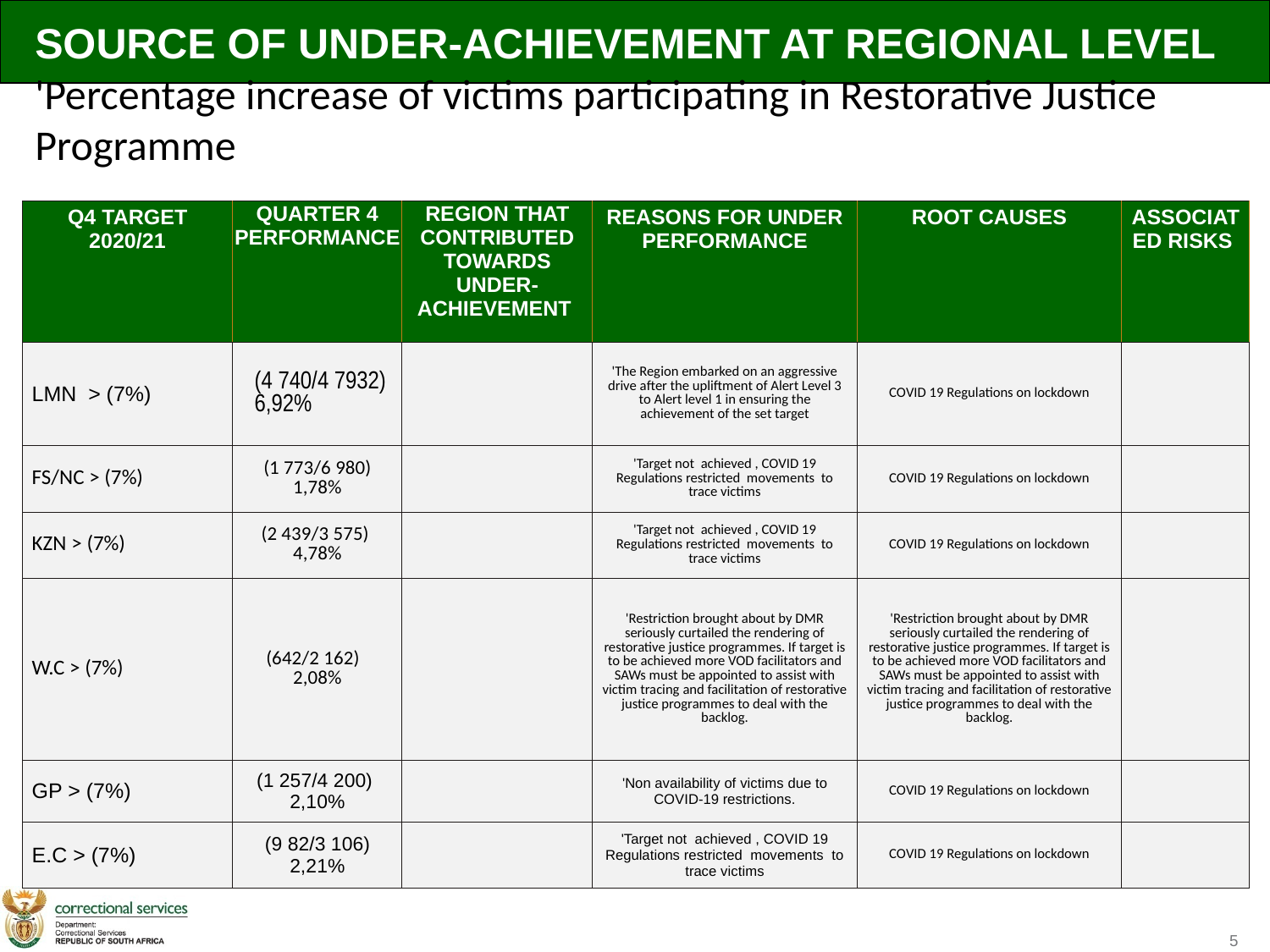

SOURCE OF UNDER-ACHIEVEMENT AT REGIONAL LEVEL
'Percentage increase of victims participating in Restorative Justice Programme
| Q4 TARGET 2020/21 | QUARTER 4 PERFORMANCE | REGION THAT CONTRIBUTED TOWARDS UNDER-ACHIEVEMENT | REASONS FOR UNDER PERFORMANCE | ROOT CAUSES | ASSOCIATED RISKS |
| --- | --- | --- | --- | --- | --- |
| LMN > (7%) | (4 740/4 7932) 6,92% |  | 'The Region embarked on an aggressive drive after the upliftment of Alert Level 3 to Alert level 1 in ensuring the achievement of the set target | COVID 19 Regulations on lockdown |  |
| FS/NC > (7%) | (1 773/6 980) 1,78% |  | 'Target not achieved , COVID 19 Regulations restricted movements to trace victims | COVID 19 Regulations on lockdown |  |
| KZN > (7%) | (2 439/3 575) 4,78% |  | 'Target not achieved , COVID 19 Regulations restricted movements to trace victims | COVID 19 Regulations on lockdown |  |
| W.C > (7%) | (642/2 162) 2,08% |  | 'Restriction brought about by DMR seriously curtailed the rendering of restorative justice programmes. If target is to be achieved more VOD facilitators and SAWs must be appointed to assist with victim tracing and facilitation of restorative justice programmes to deal with the backlog. | 'Restriction brought about by DMR seriously curtailed the rendering of restorative justice programmes. If target is to be achieved more VOD facilitators and SAWs must be appointed to assist with victim tracing and facilitation of restorative justice programmes to deal with the backlog. |  |
| GP > (7%) | (1 257/4 200) 2,10% |  | 'Non availability of victims due to COVID-19 restrictions. | COVID 19 Regulations on lockdown |  |
| E.C > (7%) | (9 82/3 106) 2,21% |  | 'Target not achieved , COVID 19 Regulations restricted movements to trace victims | COVID 19 Regulations on lockdown |  |